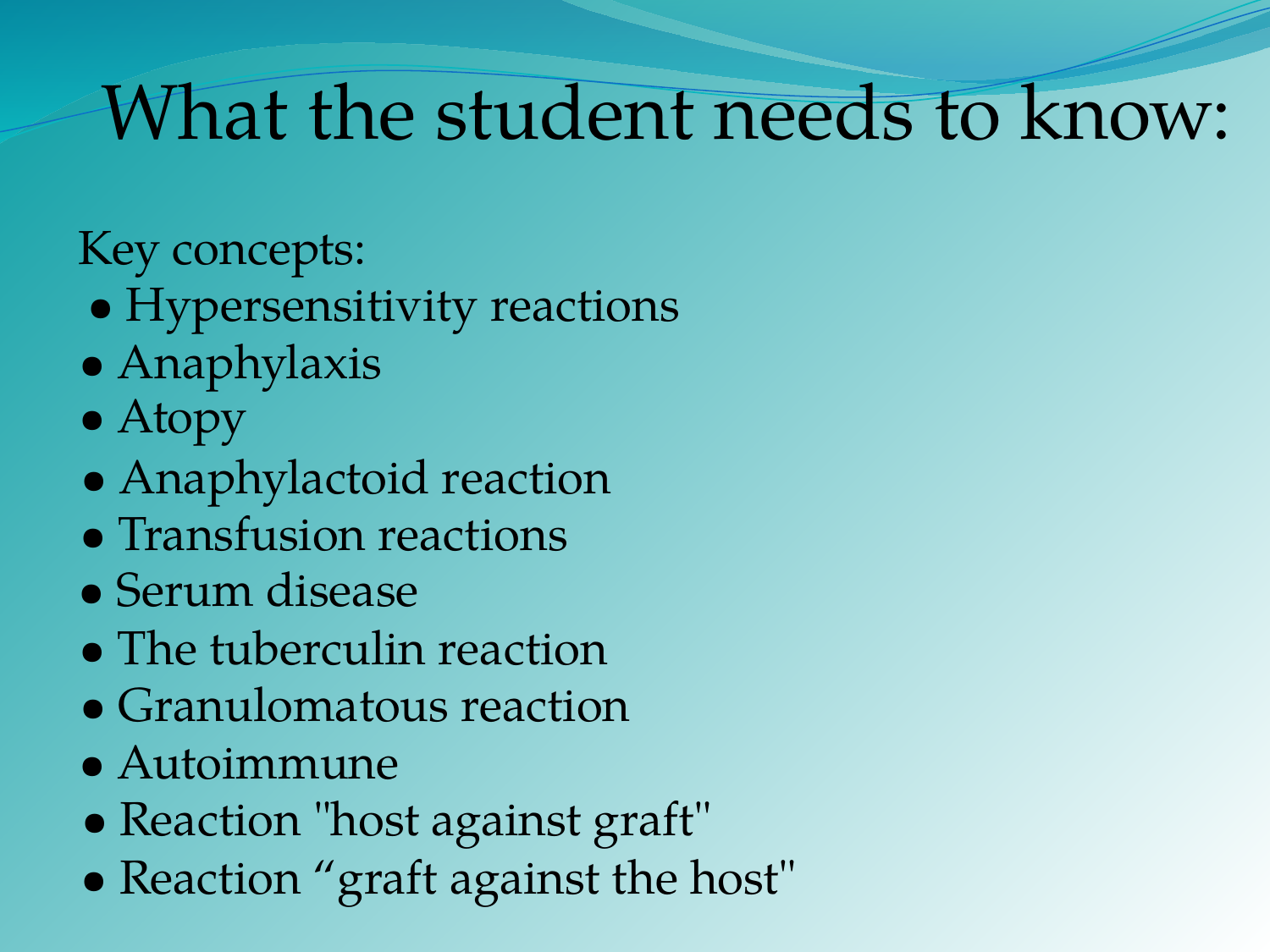

What the student needs to know:

Key concepts:

• Hypersensitivity reactions

• Anaphylaxis

• Atopy
• Anaphylactoid reaction

• Transfusion reactions

• Serum disease

• The tuberculin reaction

• Granulomatous reaction

• Autoimmune

• Reaction "host against graft"

• Reaction “graft against the host"